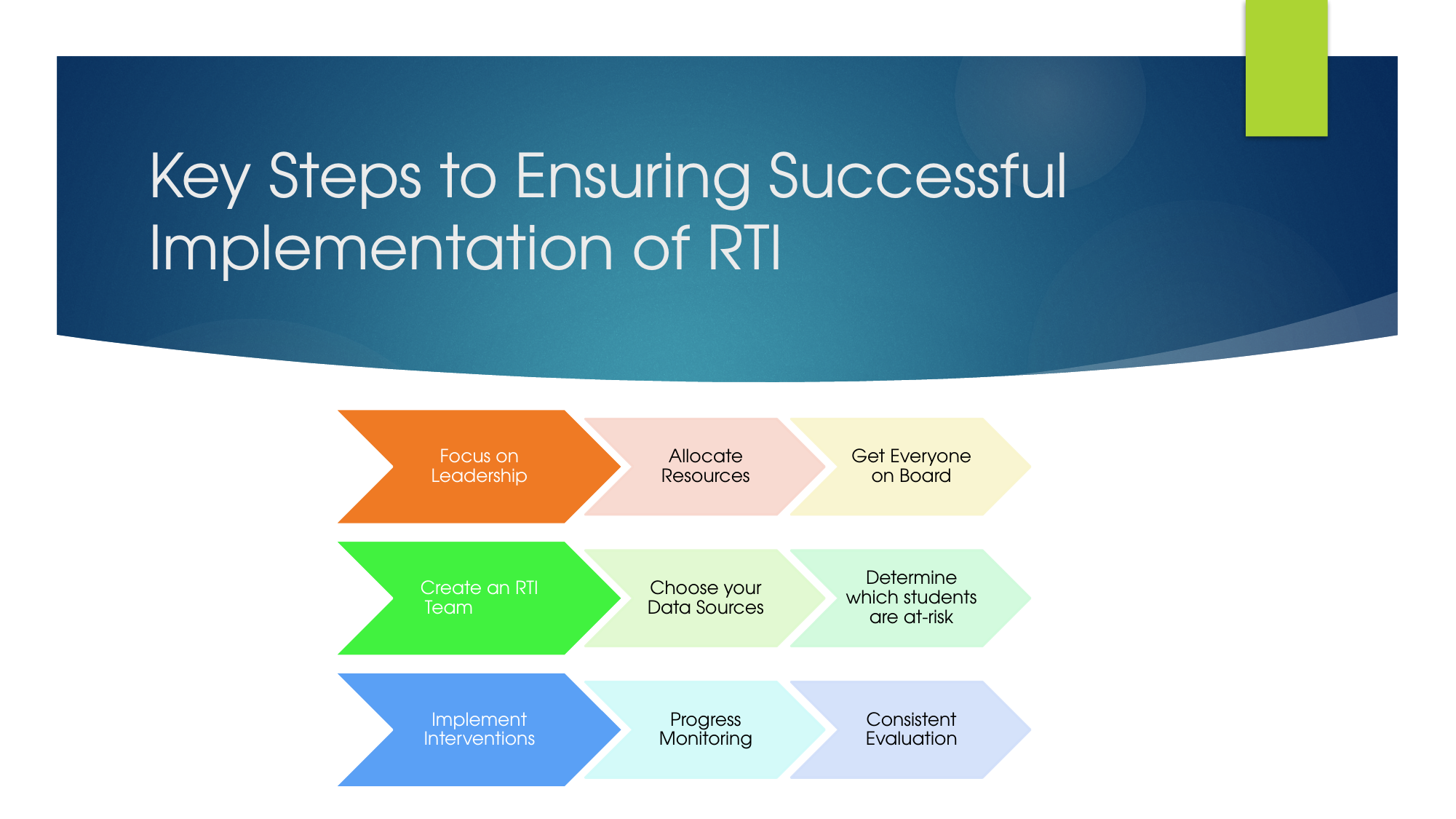

# Key Steps to Ensuring Successful Implementation of RTI
Focus on Leadership
Allocate Resources
Get Everyone on Board
Create an RTI Team
Choose your Data Sources
Determine which students are at-risk
Implement Interventions
Progress Monitoring
Consistent Evaluation